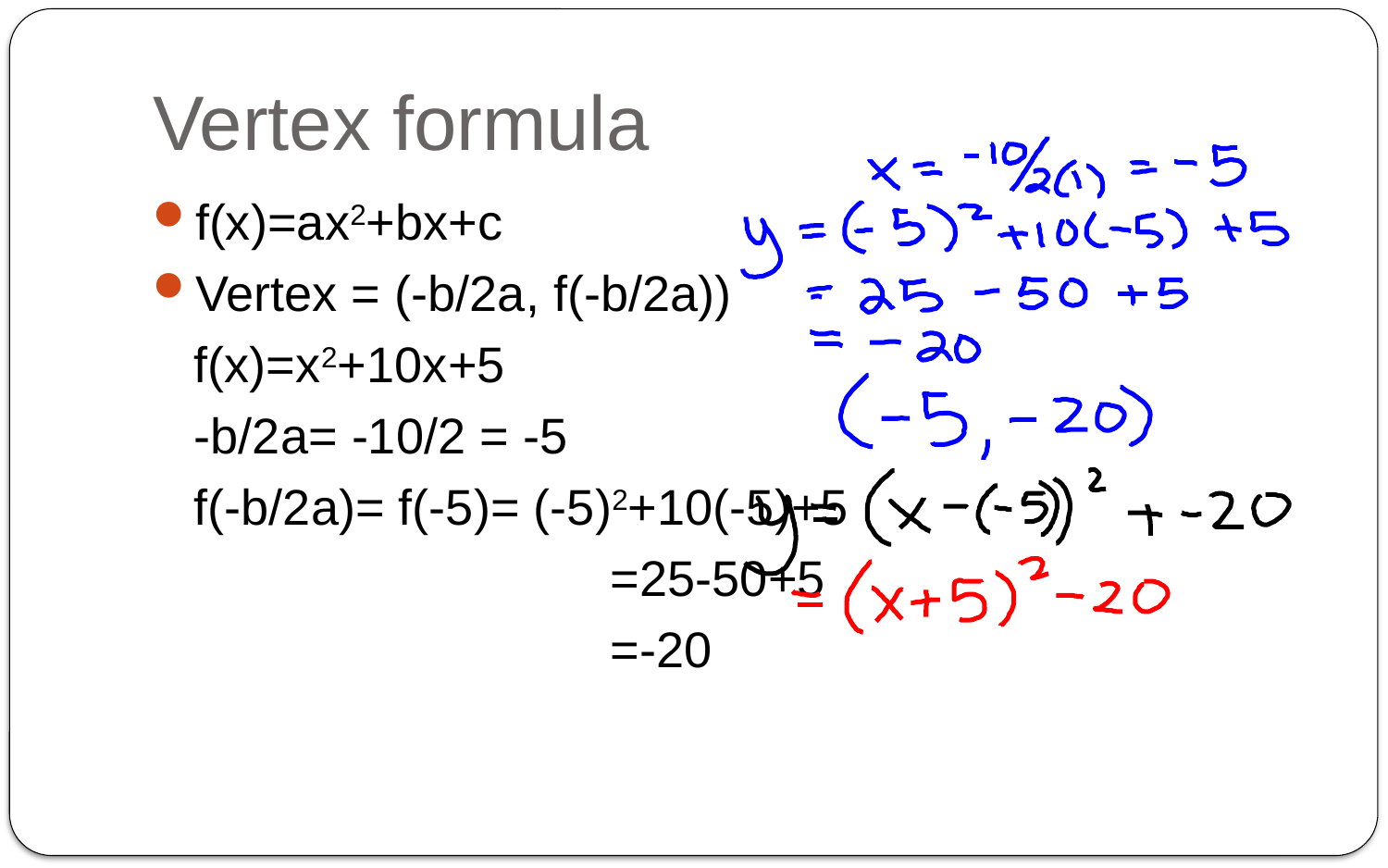

# Vertex formula

f(x)=ax2+bx+c
Vertex = (-b/2a, f(-b/2a))
	f(x)=x2+10x+5
	-b/2a= -10/2 = -5
	f(-b/2a)= f(-5)= (-5)2+10(-5)+5
				=25-50+5
				=-20